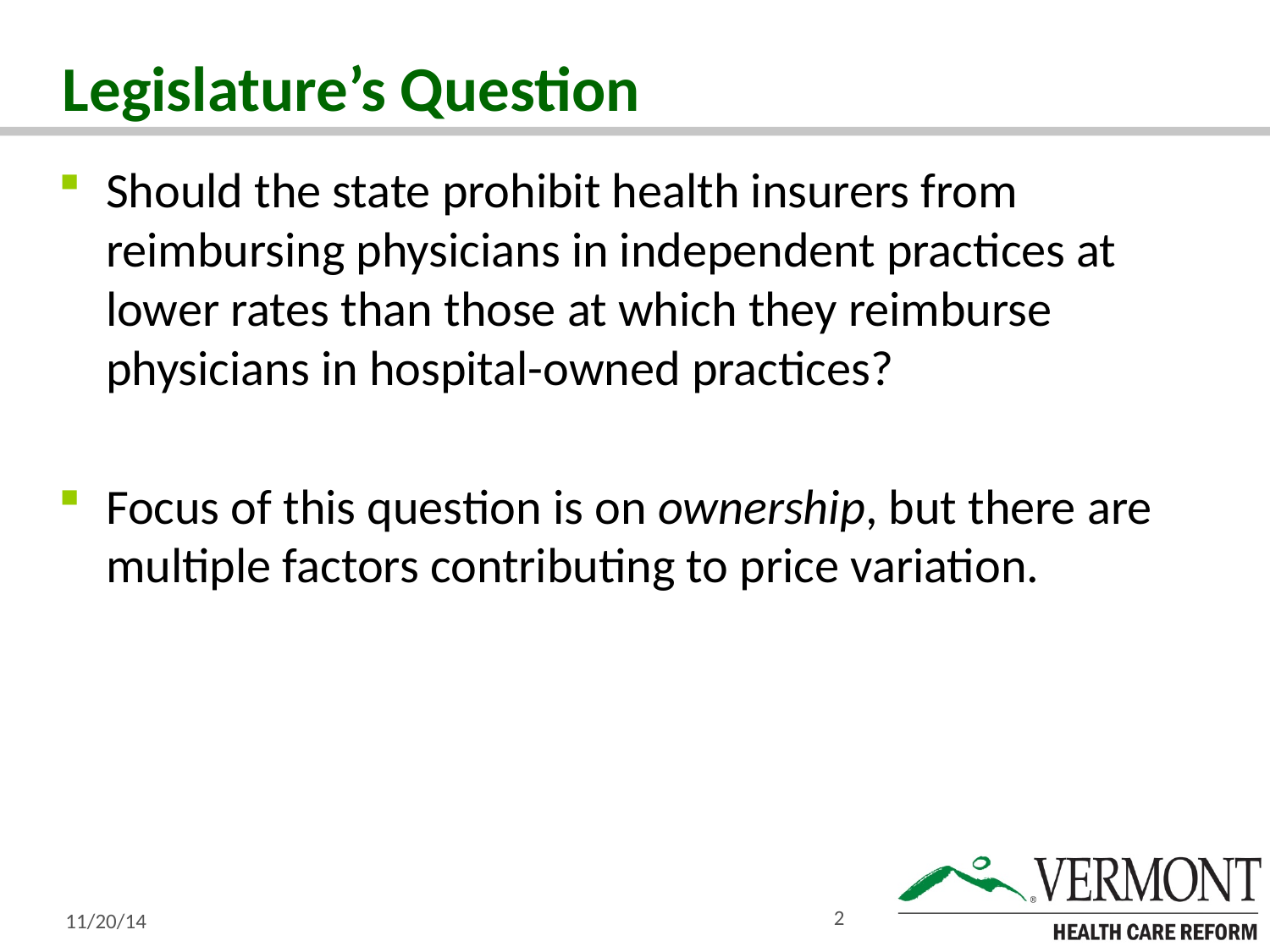

# Legislature’s Question
Should the state prohibit health insurers from reimbursing physicians in independent practices at lower rates than those at which they reimburse physicians in hospital-owned practices?

Focus of this question is on ownership, but there are multiple factors contributing to price variation.

11/20/14
2